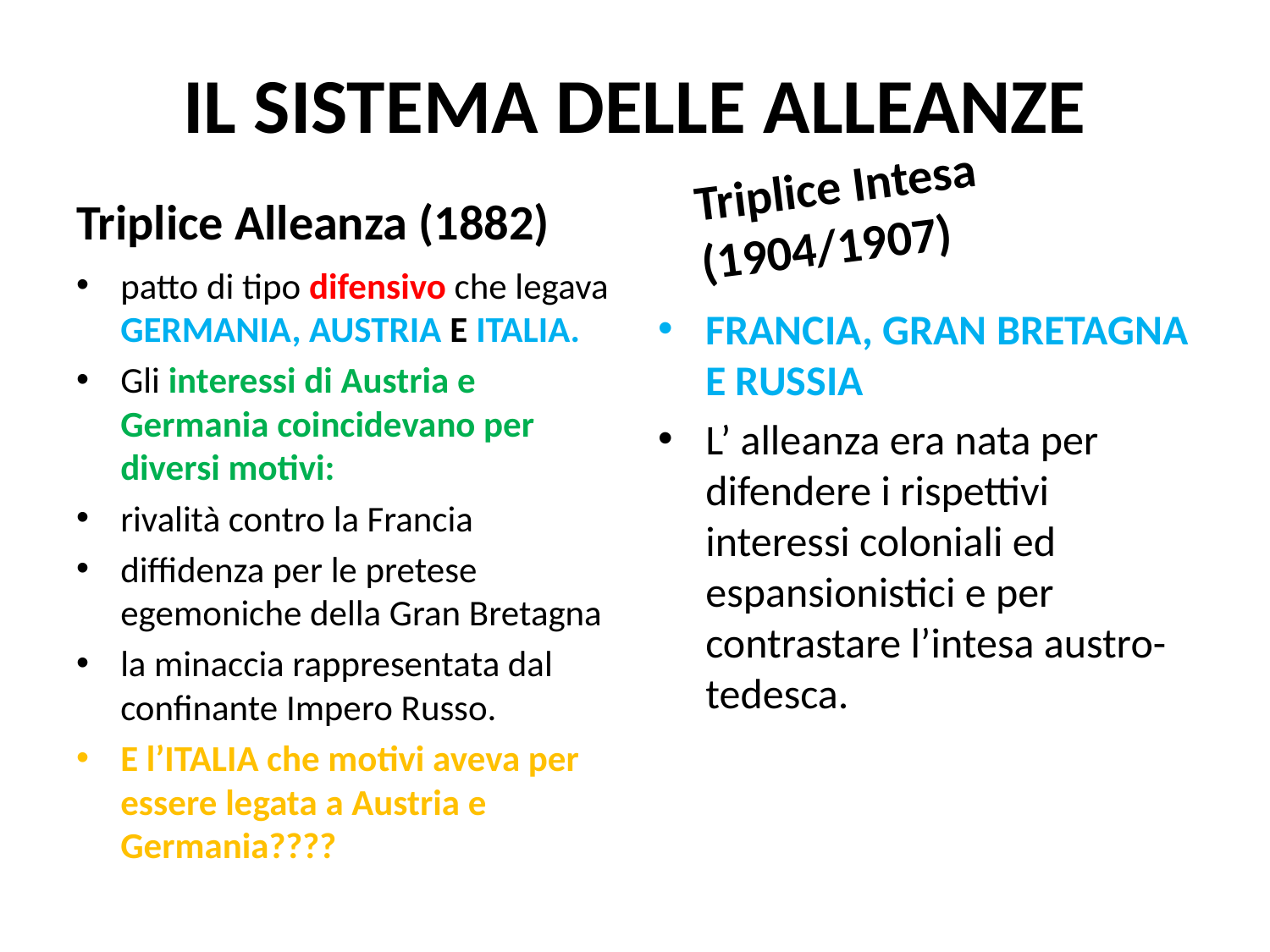

# IL SISTEMA DELLE ALLEANZE

Triplice Intesa (1904/1907)
Triplice Alleanza (1882)
patto di tipo difensivo che legava GERMANIA, AUSTRIA E ITALIA.
Gli interessi di Austria e Germania coincidevano per diversi motivi:
rivalità contro la Francia
diffidenza per le pretese egemoniche della Gran Bretagna
la minaccia rappresentata dal confinante Impero Russo.
E l’ITALIA che motivi aveva per essere legata a Austria e Germania????
FRANCIA, GRAN BRETAGNA E RUSSIA
L’ alleanza era nata per difendere i rispettivi interessi coloniali ed espansionistici e per contrastare l’intesa austro-tedesca.